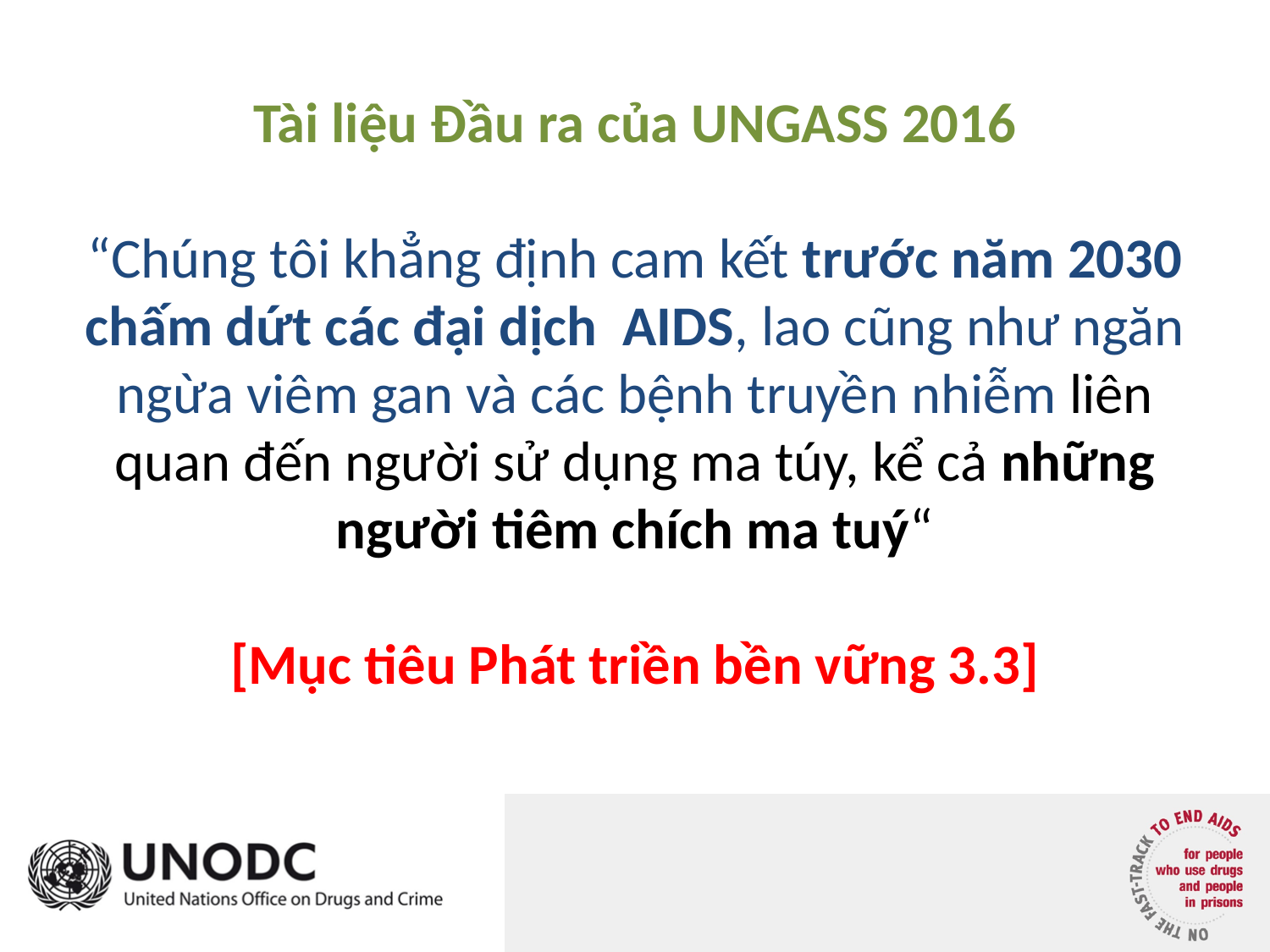

# Tài liệu Đầu ra của UNGASS 2016 “Chúng tôi khẳng định cam kết trước năm 2030 chấm dứt các đại dịch  AIDS, lao cũng như ngăn ngừa viêm gan và các bệnh truyền nhiễm liên quan đến người sử dụng ma túy, kể cả những người tiêm chích ma tuý“ [Mục tiêu Phát triền bền vững 3.3]